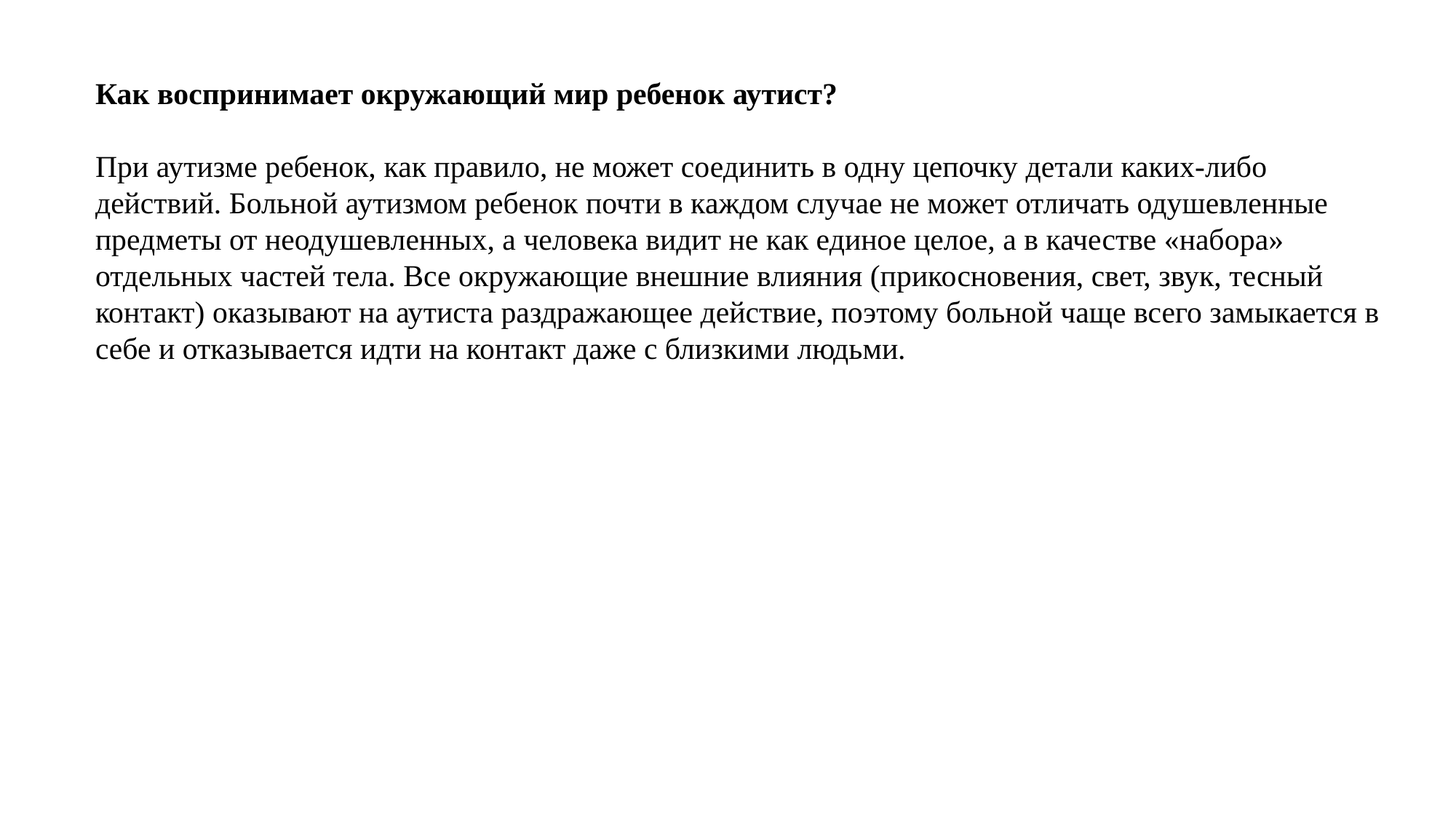

Как воспринимает окружающий мир ребенок аутист?

При аутизме ребенок, как правило, не может соединить в одну цепочку детали каких-либо действий. Больной аутизмом ребенок почти в каждом случае не может отличать одушевленные предметы от неодушевленных, а человека видит не как единое целое, а в качестве «набора» отдельных частей тела. Все окружающие внешние влияния (прикосновения, свет, звук, тесный контакт) оказывают на аутиста раздражающее действие, поэтому больной чаще всего замыкается в себе и отказывается идти на контакт даже с близкими людьми.